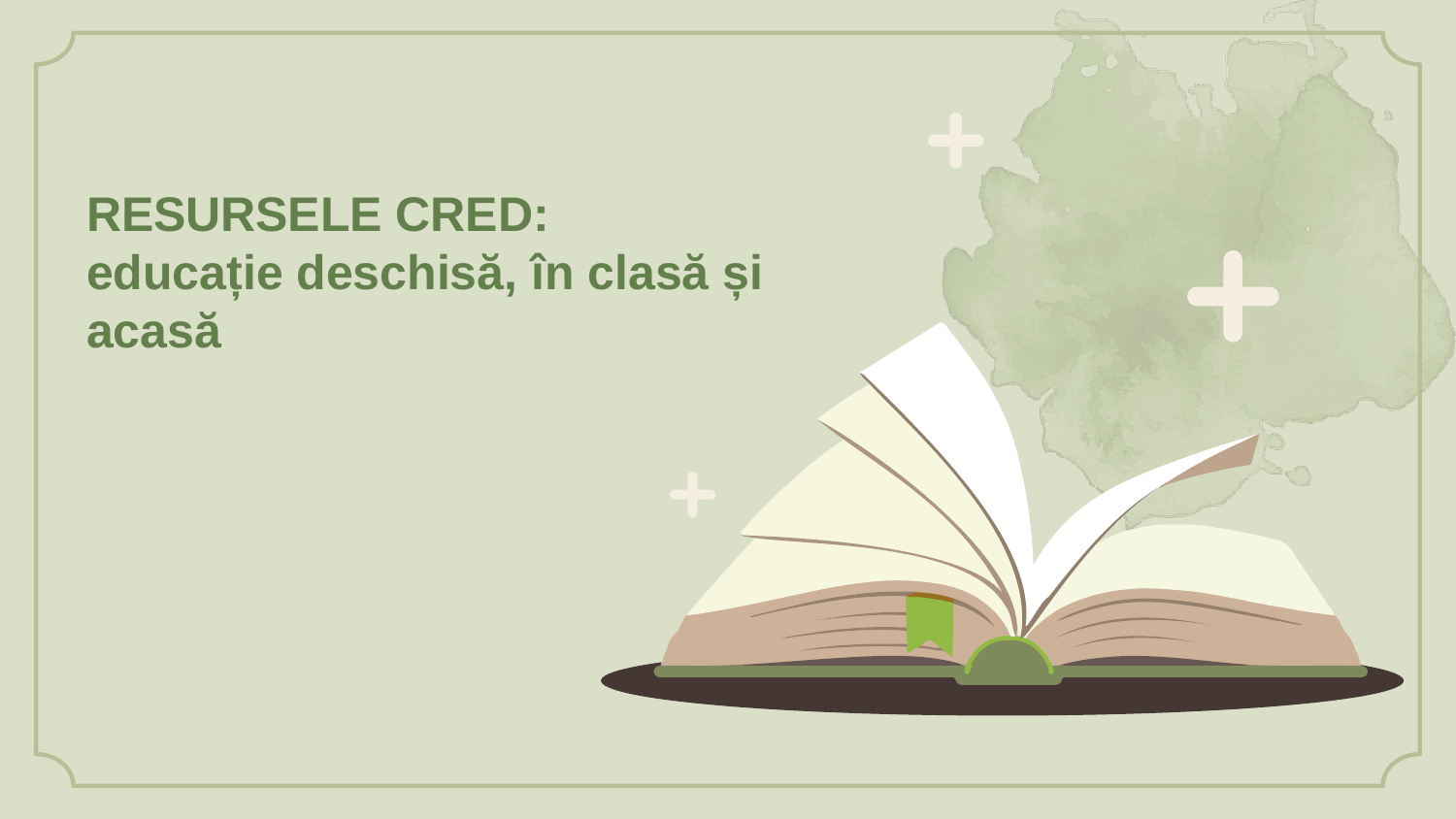

# RESURSELE CRED: educație deschisă, în clasă și acasă